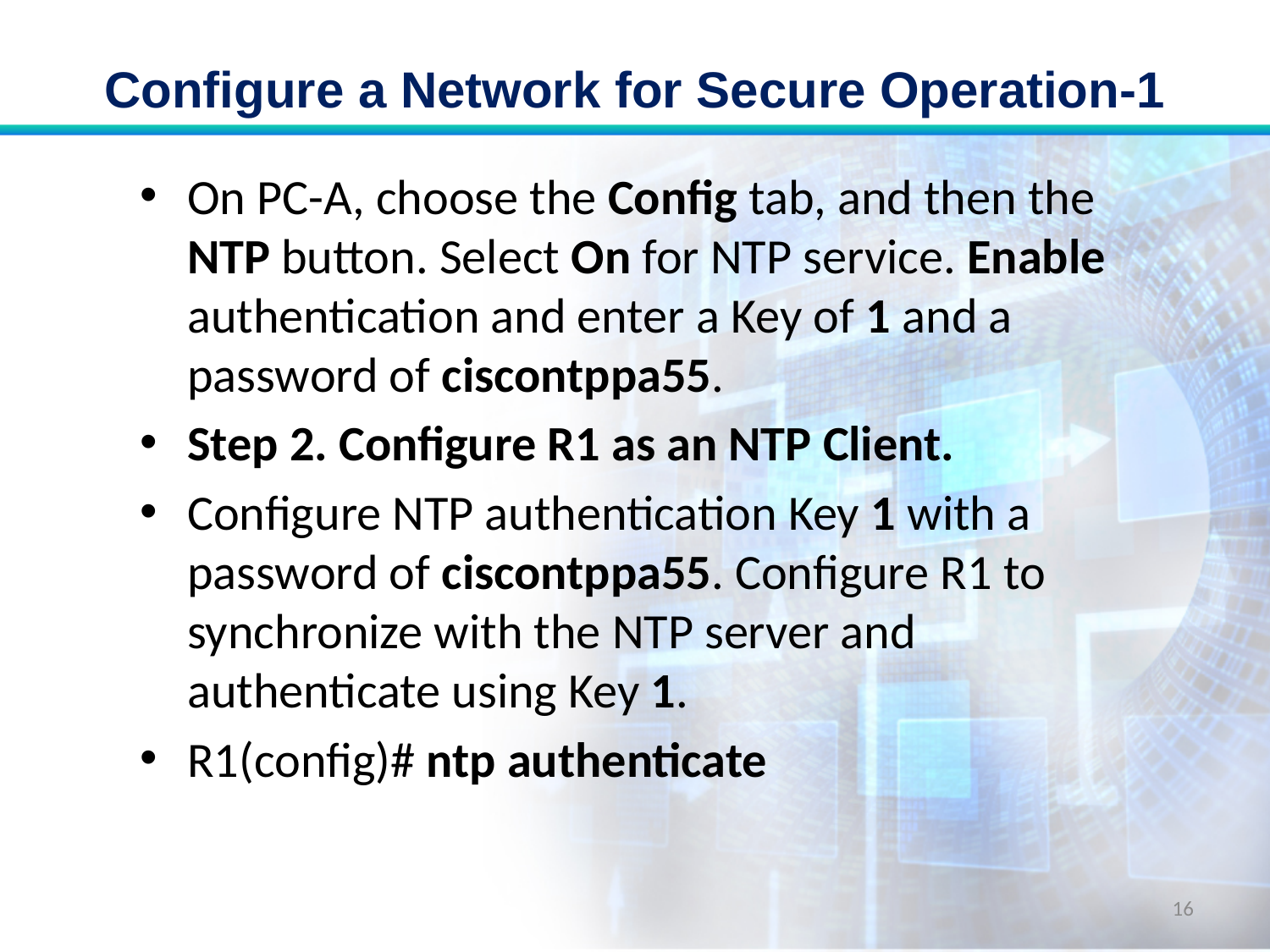

# Configure a Network for Secure Operation-1
On PC-A, choose the Config tab, and then the NTP button. Select On for NTP service. Enable authentication and enter a Key of 1 and a password of ciscontppa55.
Step 2. Configure R1 as an NTP Client.
Configure NTP authentication Key 1 with a password of ciscontppa55. Configure R1 to synchronize with the NTP server and authenticate using Key 1.
R1(config)# ntp authenticate
16